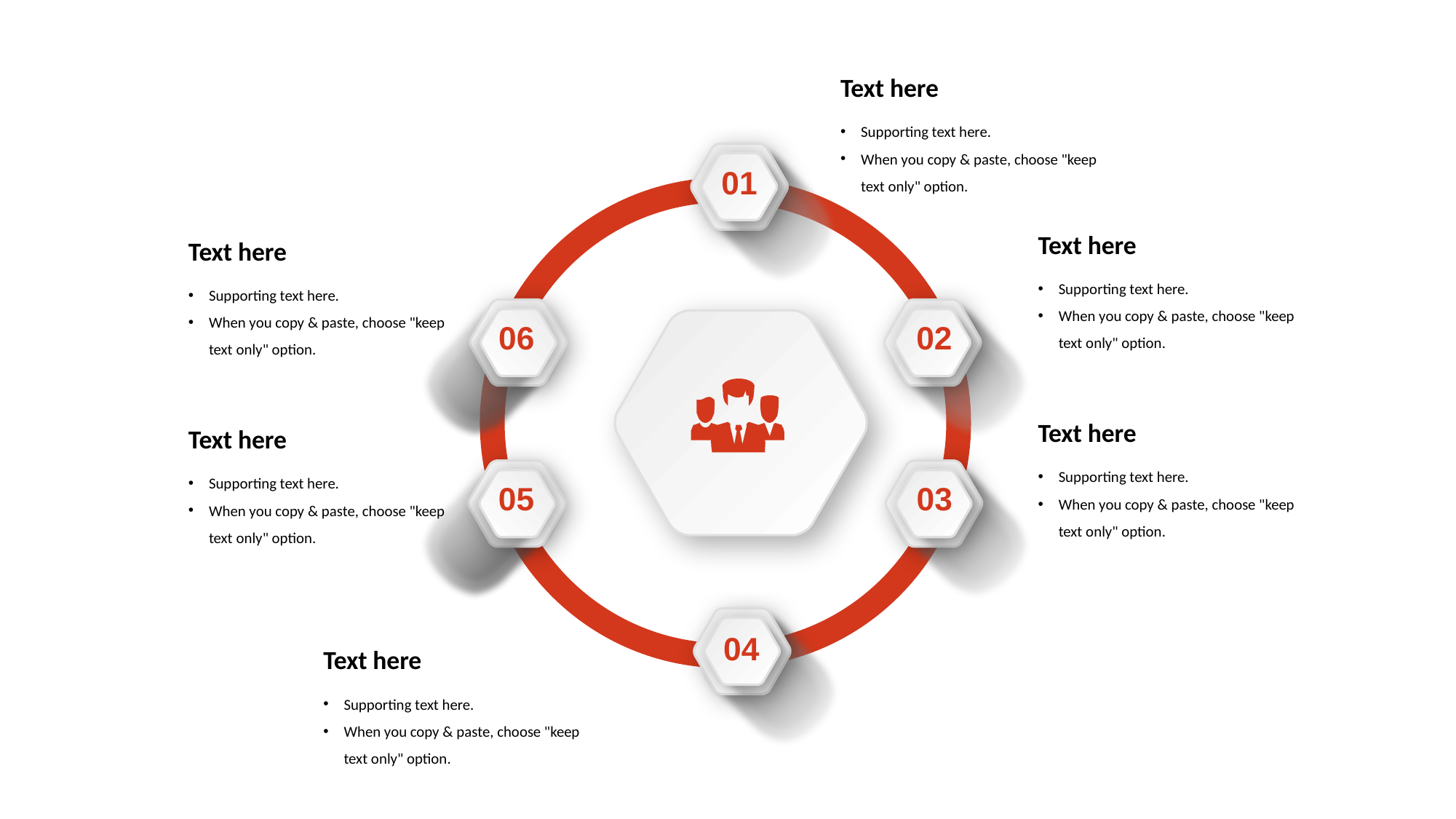

Text here
Supporting text here.
When you copy & paste, choose "keep text only" option.

01

06

05

02

03

04
Text here
Text here
Supporting text here.
When you copy & paste, choose "keep text only" option.
Supporting text here.
When you copy & paste, choose "keep text only" option.

Text here
Text here
Supporting text here.
When you copy & paste, choose "keep text only" option.
Supporting text here.
When you copy & paste, choose "keep text only" option.
Text here
Supporting text here.
When you copy & paste, choose "keep text only" option.